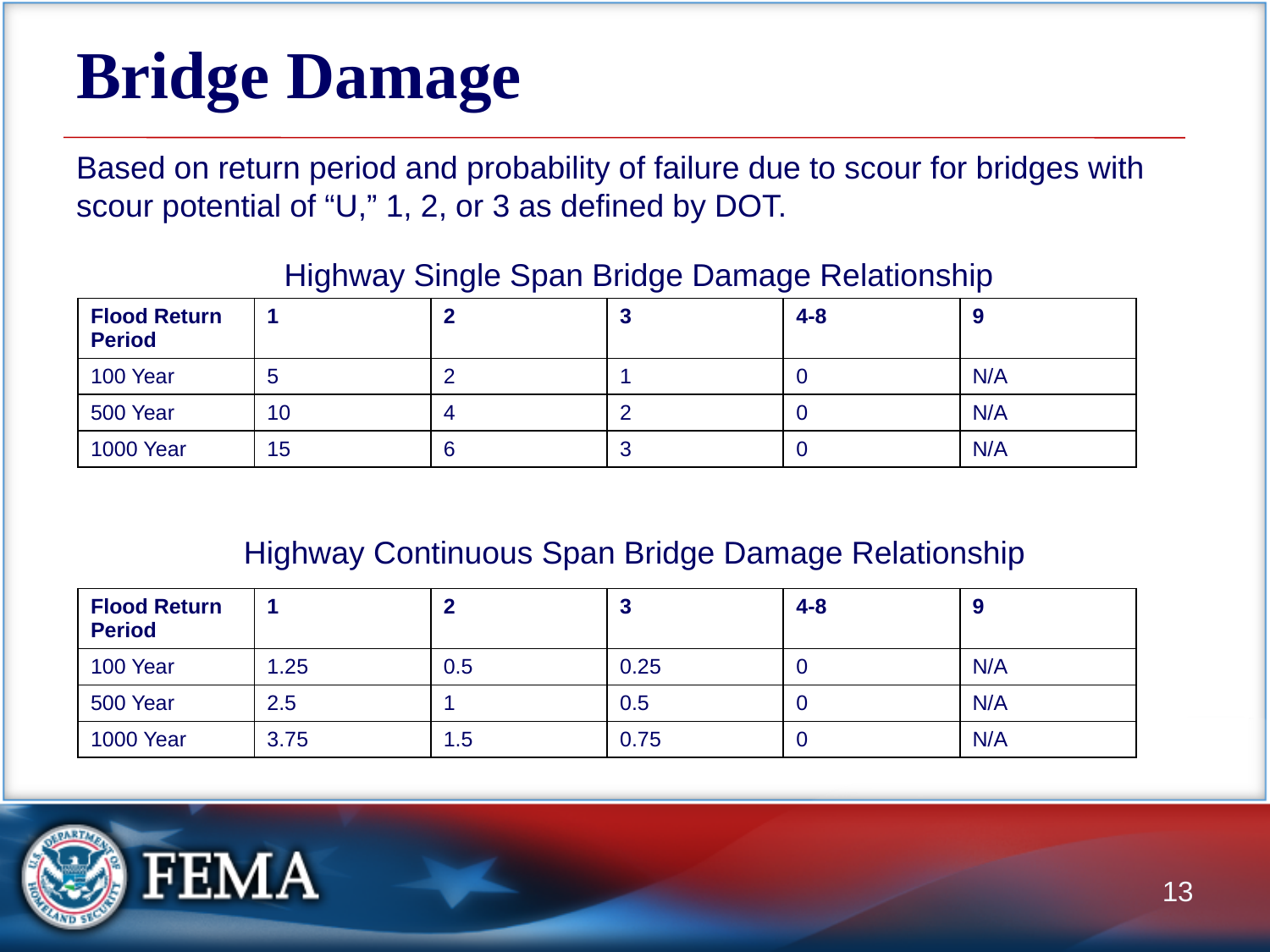

# Bridge Damage
Based on return period and probability of failure due to scour for bridges with scour potential of “U,” 1, 2, or 3 as defined by DOT.
 Highway Single Span Bridge Damage Relationship

Highway Continuous Span Bridge Damage Relationship

| Flood Return Period | 1 | 2 | 3 | 4-8 | 9 |
| --- | --- | --- | --- | --- | --- |
| 100 Year | 5 | 2 | 1 | 0 | N/A |
| 500 Year | 10 | 4 | 2 | 0 | N/A |
| 1000 Year | 15 | 6 | 3 | 0 | N/A |
| Flood Return Period | 1 | 2 | 3 | 4-8 | 9 |
| --- | --- | --- | --- | --- | --- |
| 100 Year | 1.25 | 0.5 | 0.25 | 0 | N/A |
| 500 Year | 2.5 | 1 | 0.5 | 0 | N/A |
| 1000 Year | 3.75 | 1.5 | 0.75 | 0 | N/A |
13